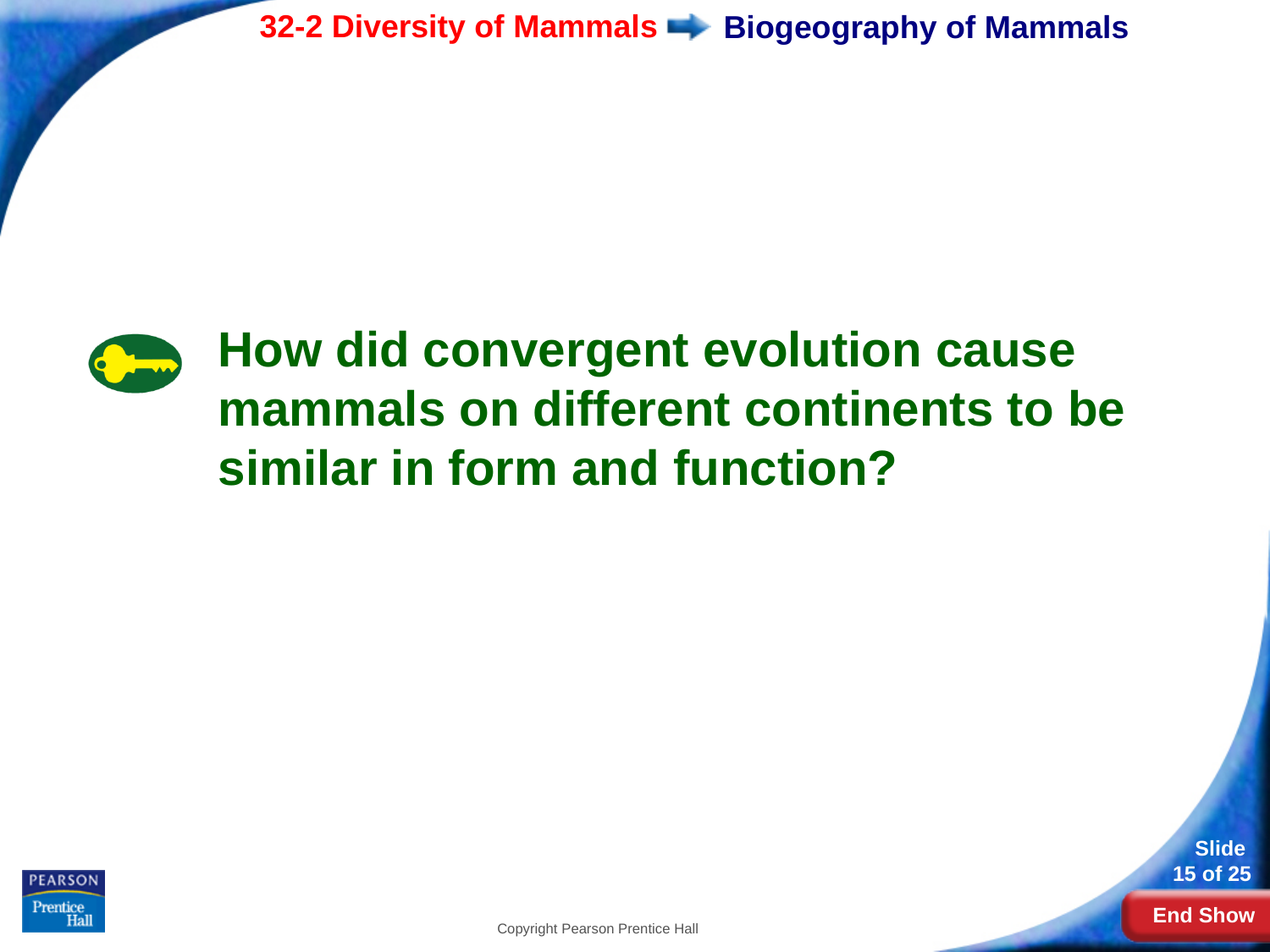

# Biogeography of Mammals

How did convergent evolution cause mammals on different continents to be similar in form and function?

Copyright Pearson Prentice Hall